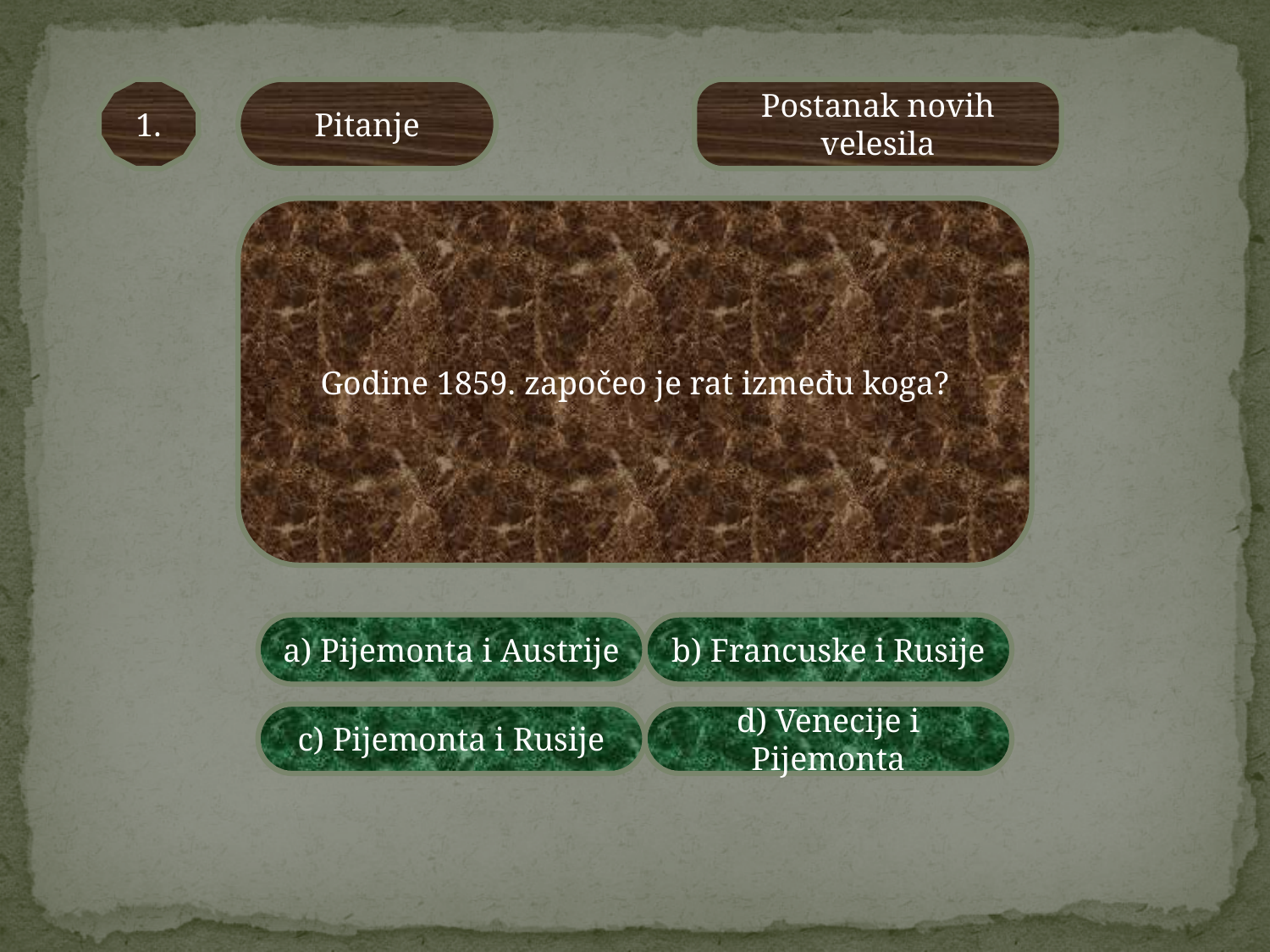

1.
Pitanje
Postanak novih velesila
Godine 1859. započeo je rat između koga?
a) Pijemonta i Austrije
b) Francuske i Rusije
c) Pijemonta i Rusije
d) Venecije i Pijemonta